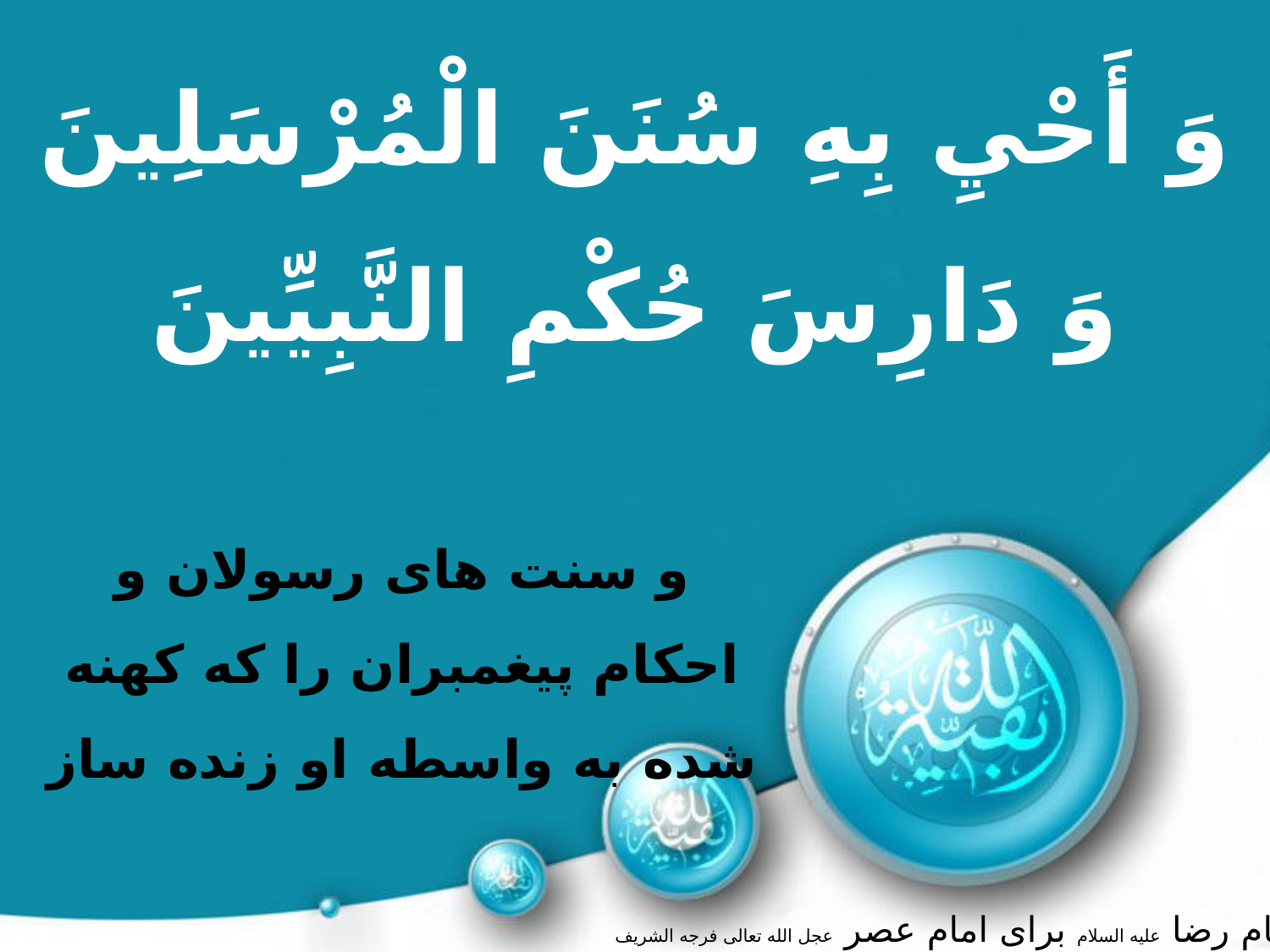

وَ أَحْيِ بِهِ سُنَنَ الْمُرْسَلِينَ
وَ دَارِسَ حُكْمِ النَّبِيِّينَ
و سنت های رسولان و احکام پيغمبران را كه کهنه شده به واسطه او زنده ساز